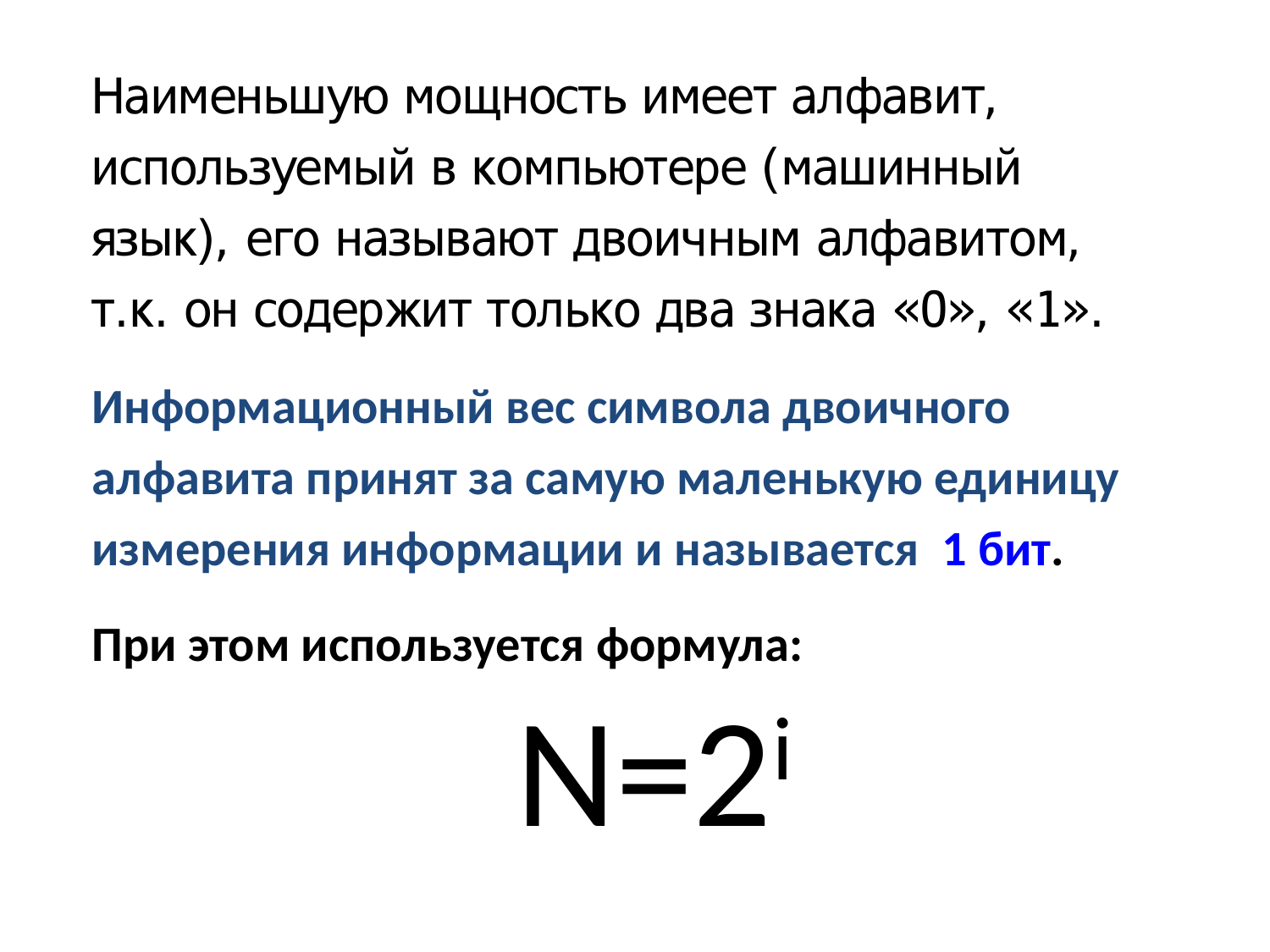

Наименьшую мощность имеет алфавит, используемый в компьютере (машинный язык), его называют двоичным алфавитом, т.к. он содержит только два знака «0», «1».
Информационный вес символа двоичного алфавита принят за самую маленькую единицу измерения информации и называется  1 бит.
При этом используется формула:
N=2i